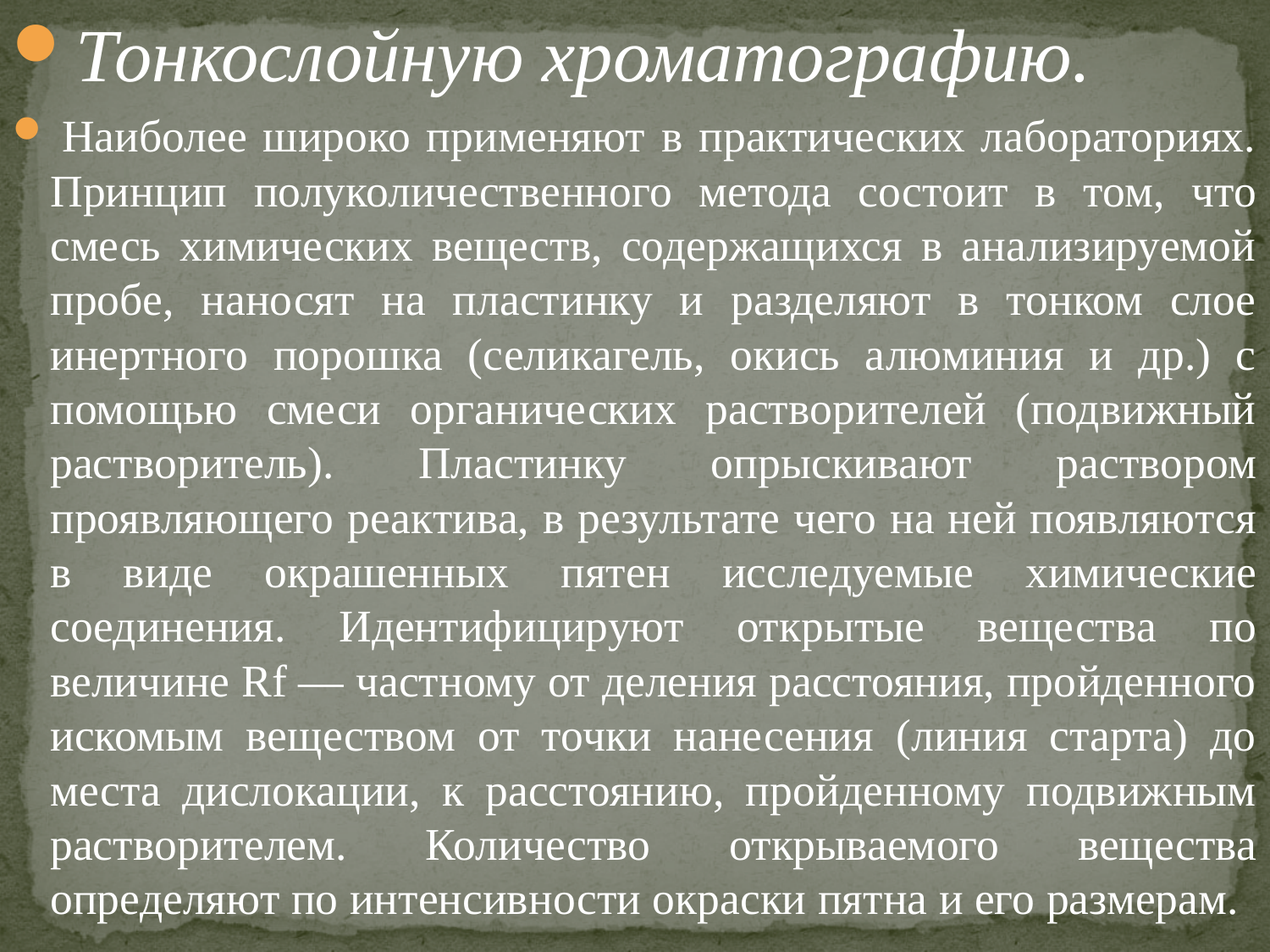

Тонкослойную хроматографию.
 Наиболее широко применяют в практических лабораториях. Принцип полуколичественного метода состоит в том, что смесь химических веществ, содержащихся в анализируемой пробе, наносят на пластинку и разделяют в тонком слое инертного порошка (селикагель, окись алюминия и др.) с помощью смеси органических растворителей (подвижный растворитель). Пластинку опрыскивают раствором проявляющего реактива, в результате чего на ней появляются в виде окрашенных пятен исследуемые химические соединения. Идентифицируют открытые вещества по величине Rf — частному от деления расстояния, пройденного искомым веществом от точки нанесения (линия старта) до места дислокации, к расстоянию, пройденному подвижным растворителем. Количество открываемого вещества определяют по интенсивности окраски пятна и его размерам.